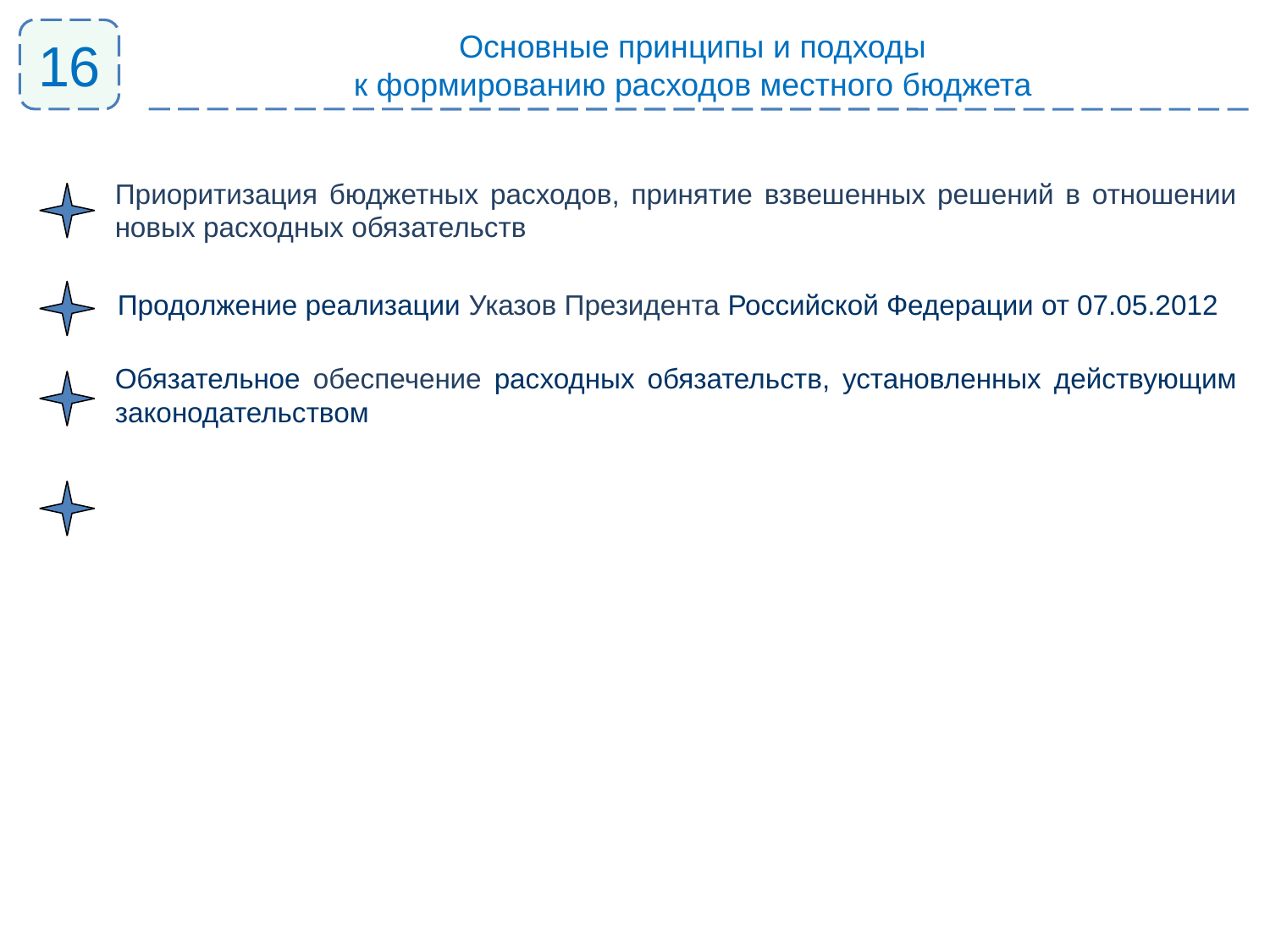

16
Основные принципы и подходы
к формированию расходов местного бюджета
Приоритизация бюджетных расходов, принятие взвешенных решений в отношении новых расходных обязательств

Продолжение реализации Указов Президента Российской Федерации от 07.05.2012

Обязательное обеспечение расходных обязательств, установленных действующим законодательством